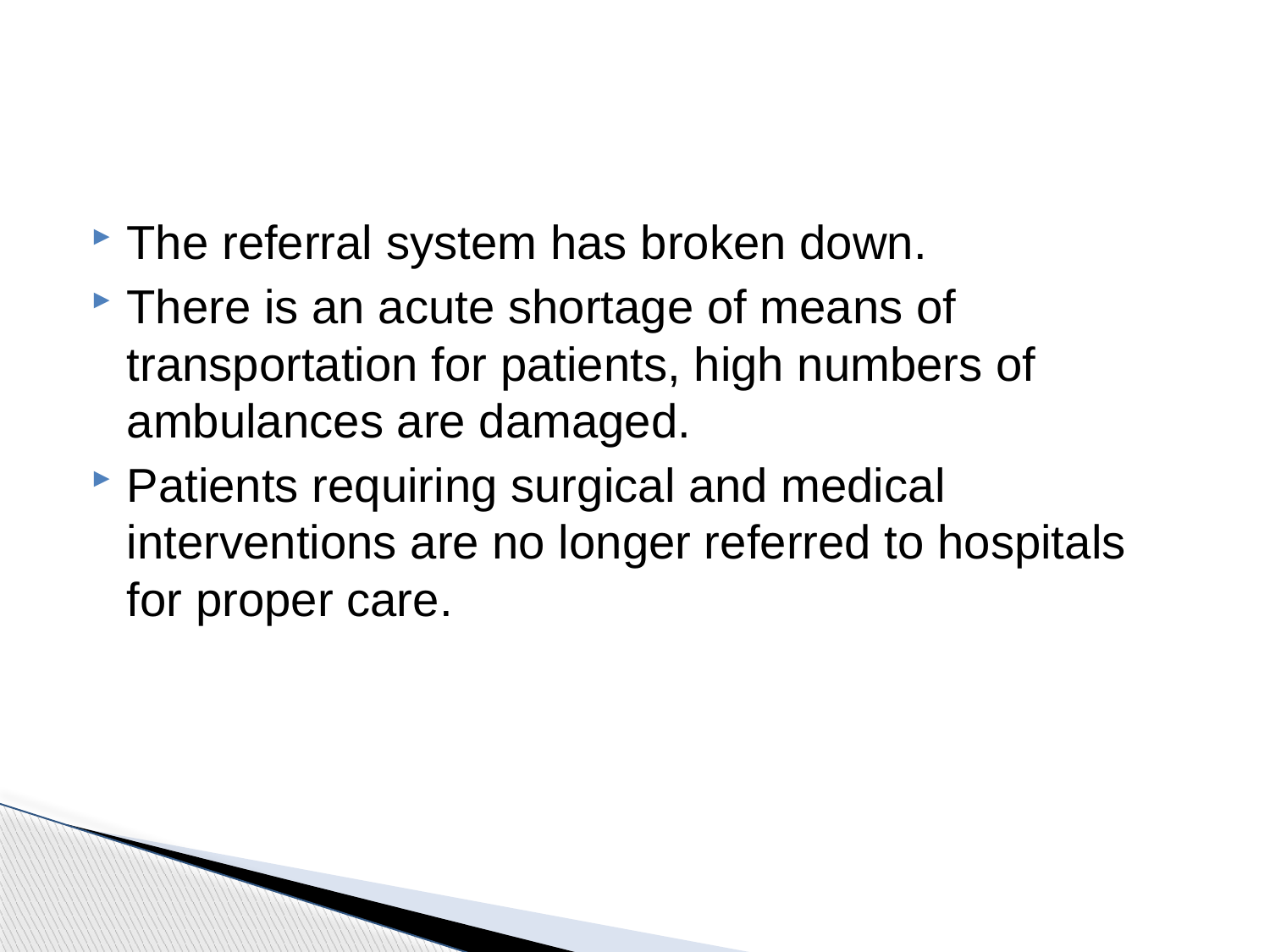

#
The referral system has broken down.
There is an acute shortage of means of transportation for patients, high numbers of ambulances are damaged.
Patients requiring surgical and medical interventions are no longer referred to hospitals for proper care.